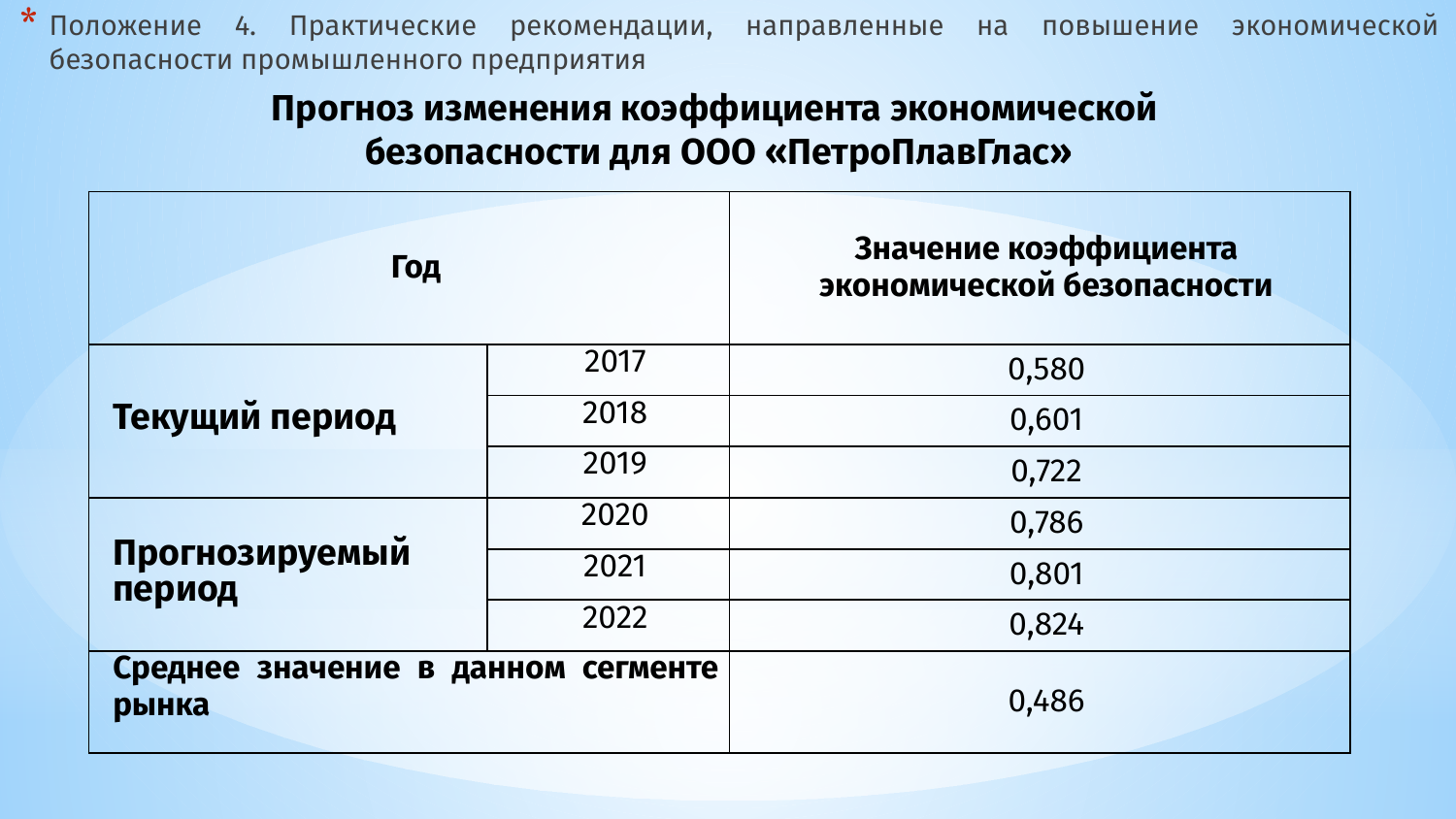

Положение 4. Практические рекомендации, направленные на повышение экономической безопасности промышленного предприятия
Прогноз изменения коэффициента экономической
безопасности для ООО «ПетроПлавГлас»
| Год |  | Значение коэффициента экономической безопасности |
| --- | --- | --- |
| Текущий период | 2017 | 0,580 |
|  | 2018 | 0,601 |
|  | 2019 | 0,722 |
| Прогнозируемый период | 2020 | 0,786 |
|  | 2021 | 0,801 |
|  | 2022 | 0,824 |
| Среднее значение в данном сегменте рынка |  | 0,486 |